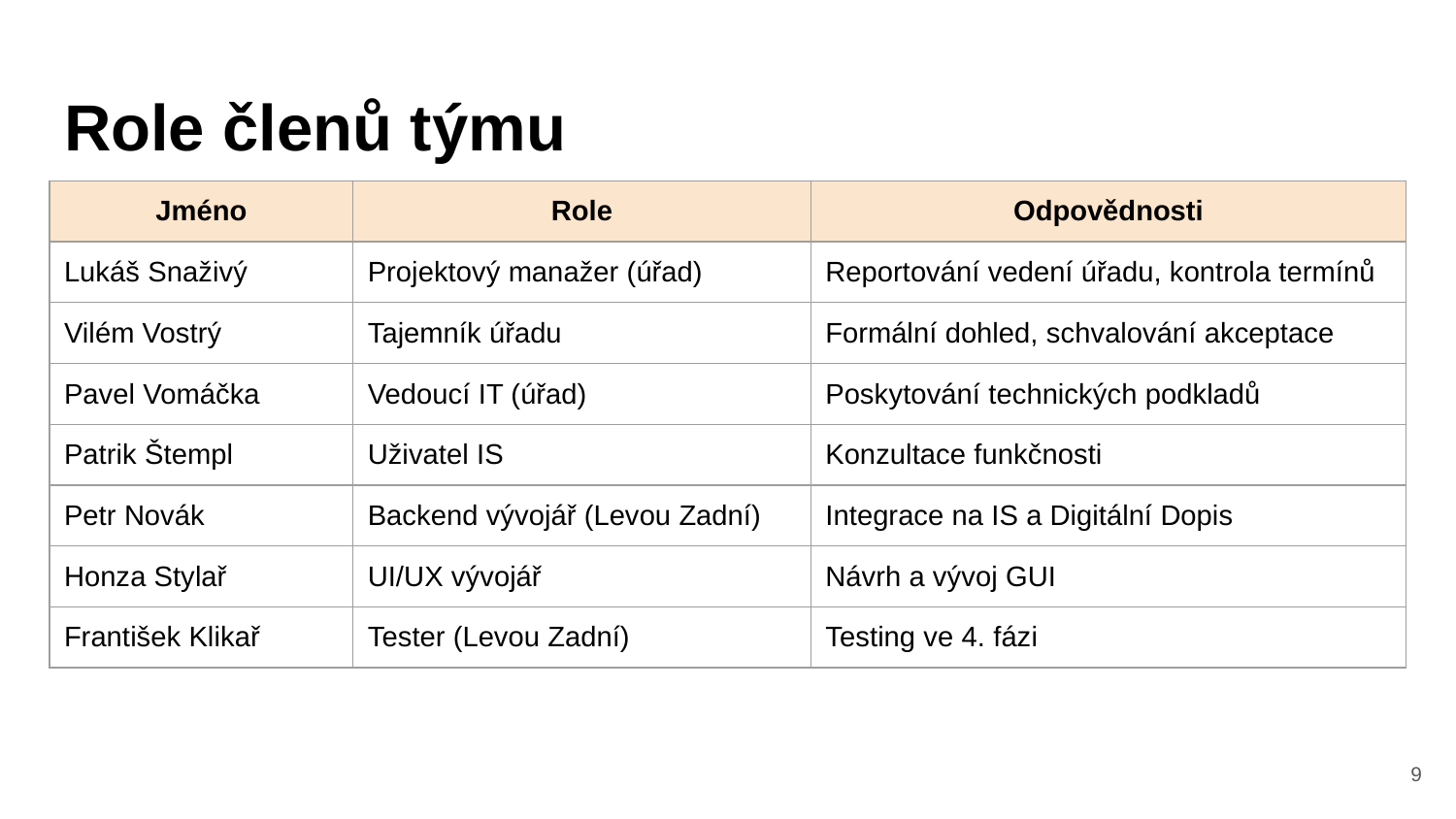

# Role členů týmu
| Jméno | Role | Odpovědnosti |
| --- | --- | --- |
| Lukáš Snaživý | Projektový manažer (úřad) | Reportování vedení úřadu, kontrola termínů |
| Vilém Vostrý | Tajemník úřadu | Formální dohled, schvalování akceptace |
| Pavel Vomáčka | Vedoucí IT (úřad) | Poskytování technických podkladů |
| Patrik Štempl | Uživatel IS | Konzultace funkčnosti |
| Petr Novák | Backend vývojář (Levou Zadní) | Integrace na IS a Digitální Dopis |
| Honza Stylař | UI/UX vývojář | Návrh a vývoj GUI |
| František Klikař | Tester (Levou Zadní) | Testing ve 4. fázi |
9